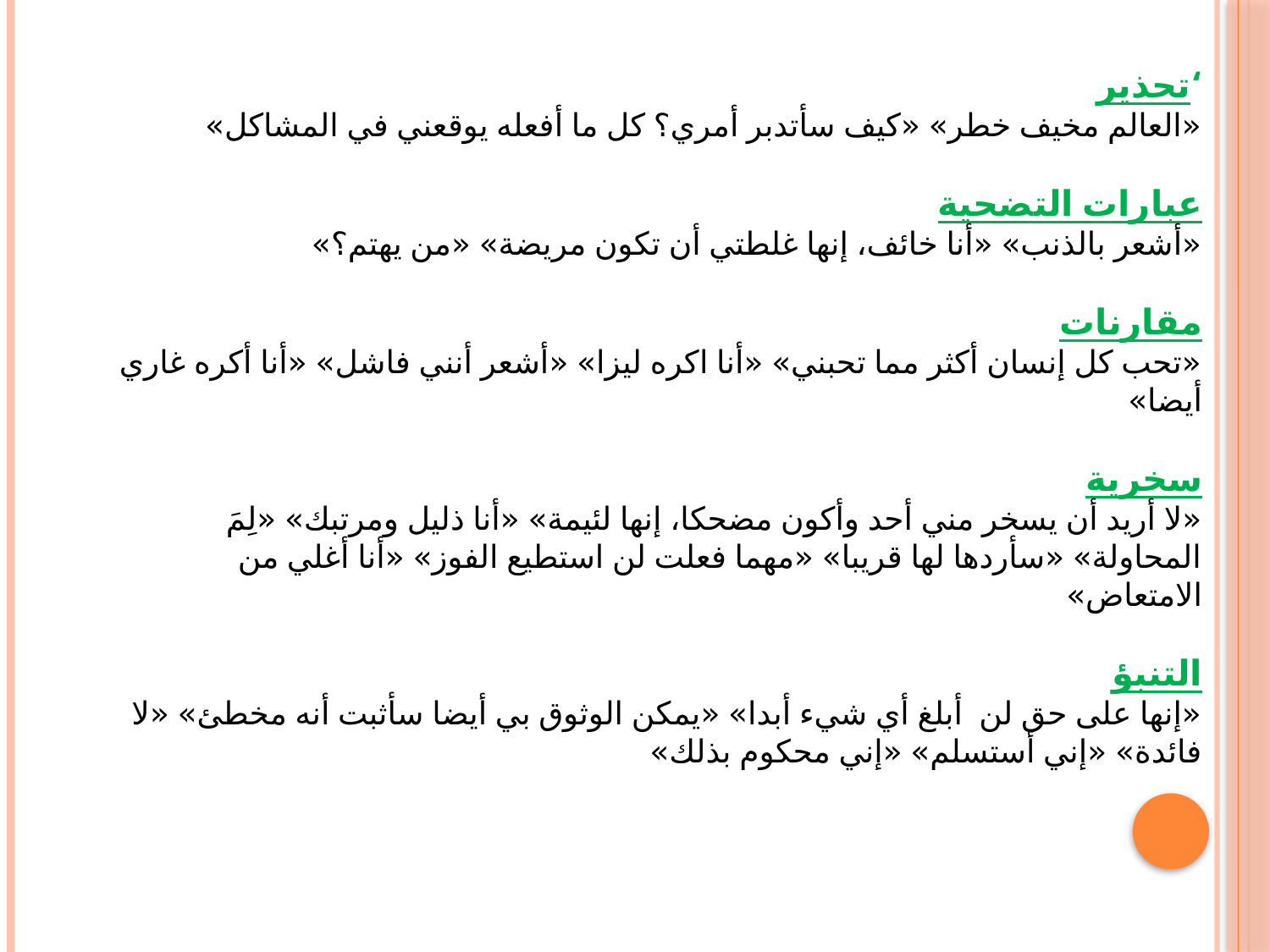

‘تحذير
«العالم مخيف خطر» «كيف سأتدبر أمري؟ كل ما أفعله يوقعني في المشاكل»

عبارات التضحية
«أشعر بالذنب» «أنا خائف، إنها غلطتي أن تكون مريضة» «من يهتم؟»

مقارنات
«تحب كل إنسان أكثر مما تحبني» «أنا اكره ليزا» «أشعر أنني فاشل» «أنا أكره غاري أيضا»

سخرية
«لا أريد أن يسخر مني أحد وأكون مضحكا، إنها لئيمة» «أنا ذليل ومرتبك» «لِمَ المحاولة» «سأردها لها قريبا» «مهما فعلت لن استطيع الفوز» «أنا أغلي من الامتعاض»

التنبؤ
«إنها على حق لن  أبلغ أي شيء أبدا» «يمكن الوثوق بي أيضا سأثبت أنه مخطئ» «لا فائدة» «إني أستسلم» «إني محكوم بذلك»